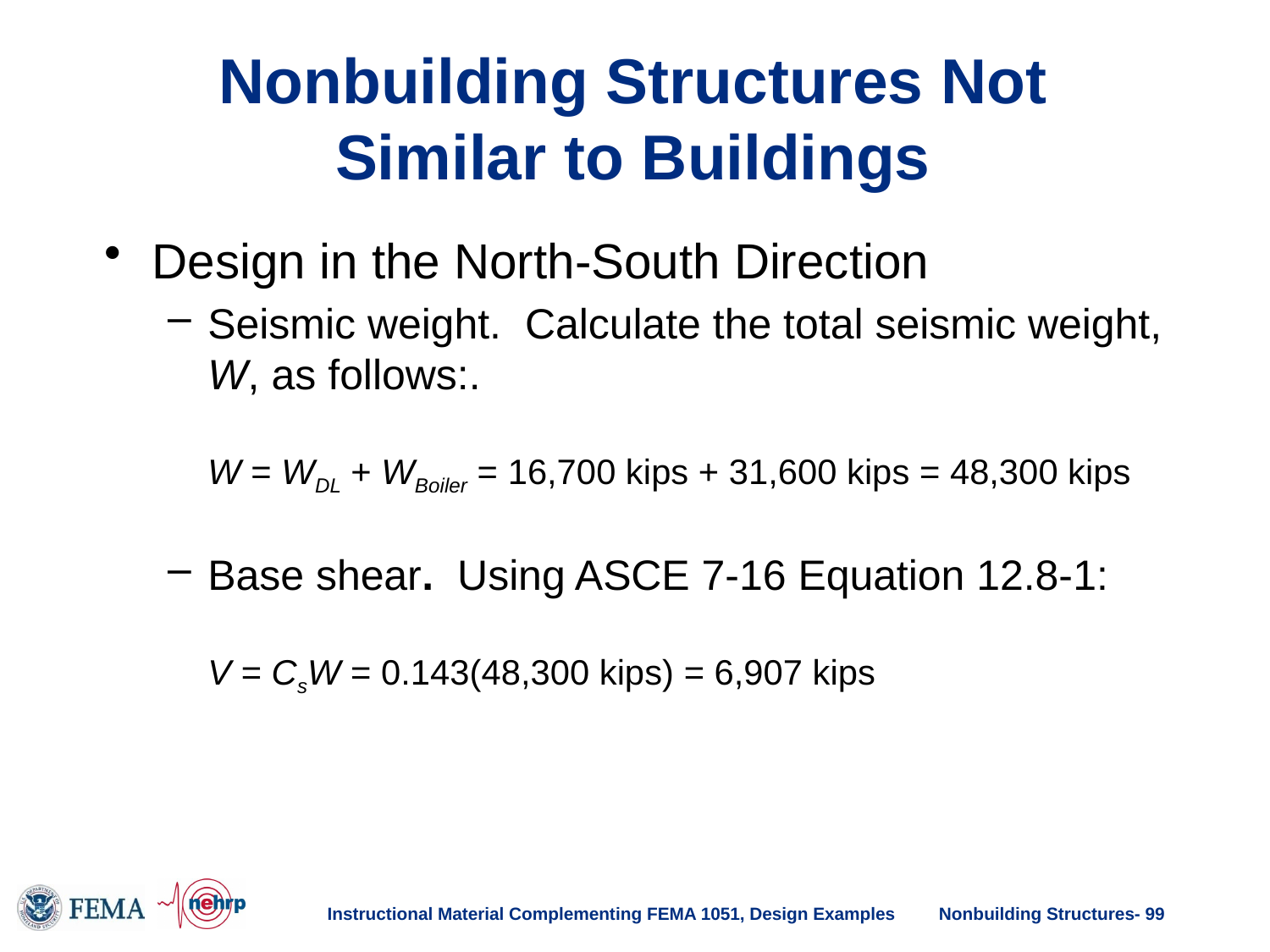

# Nonbuilding Structures Not Similar to Buildings
Design in the North-South Direction
Seismic weight.  Calculate the total seismic weight, W, as follows:.
W = WDL + WBoiler = 16,700 kips + 31,600 kips = 48,300 kips
Base shear.  Using ASCE 7-16 Equation 12.8-1:
V = CsW = 0.143(48,300 kips) = 6,907 kips

Instructional Material Complementing FEMA 1051, Design Examples
Nonbuilding Structures- 99